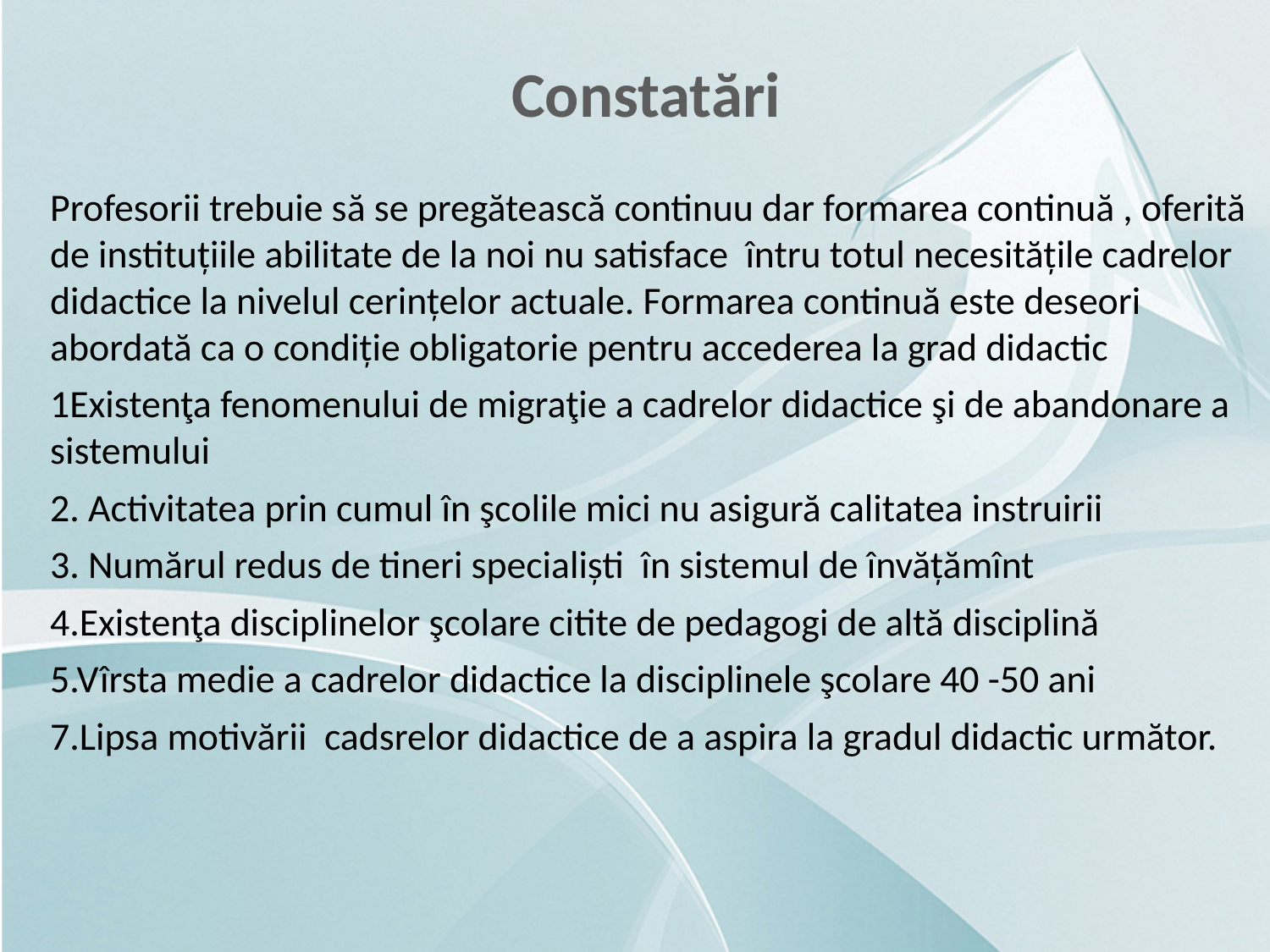

Constatări
Profesorii trebuie să se pregătească continuu dar formarea continuă , oferită de instituțiile abilitate de la noi nu satisface  întru totul necesitățile cadrelor didactice la nivelul cerințelor actuale. Formarea continuă este deseori abordată ca o condiție obligatorie pentru accederea la grad didactic
1Existenţa fenomenului de migraţie a cadrelor didactice şi de abandonare a sistemului
2. Activitatea prin cumul în şcolile mici nu asigură calitatea instruirii
3. Numărul redus de tineri specialiști  în sistemul de învățămînt
4.Existenţa disciplinelor şcolare citite de pedagogi de altă disciplină
5.Vîrsta medie a cadrelor didactice la disciplinele şcolare 40 -50 ani
7.Lipsa motivării  cadsrelor didactice de a aspira la gradul didactic următor.